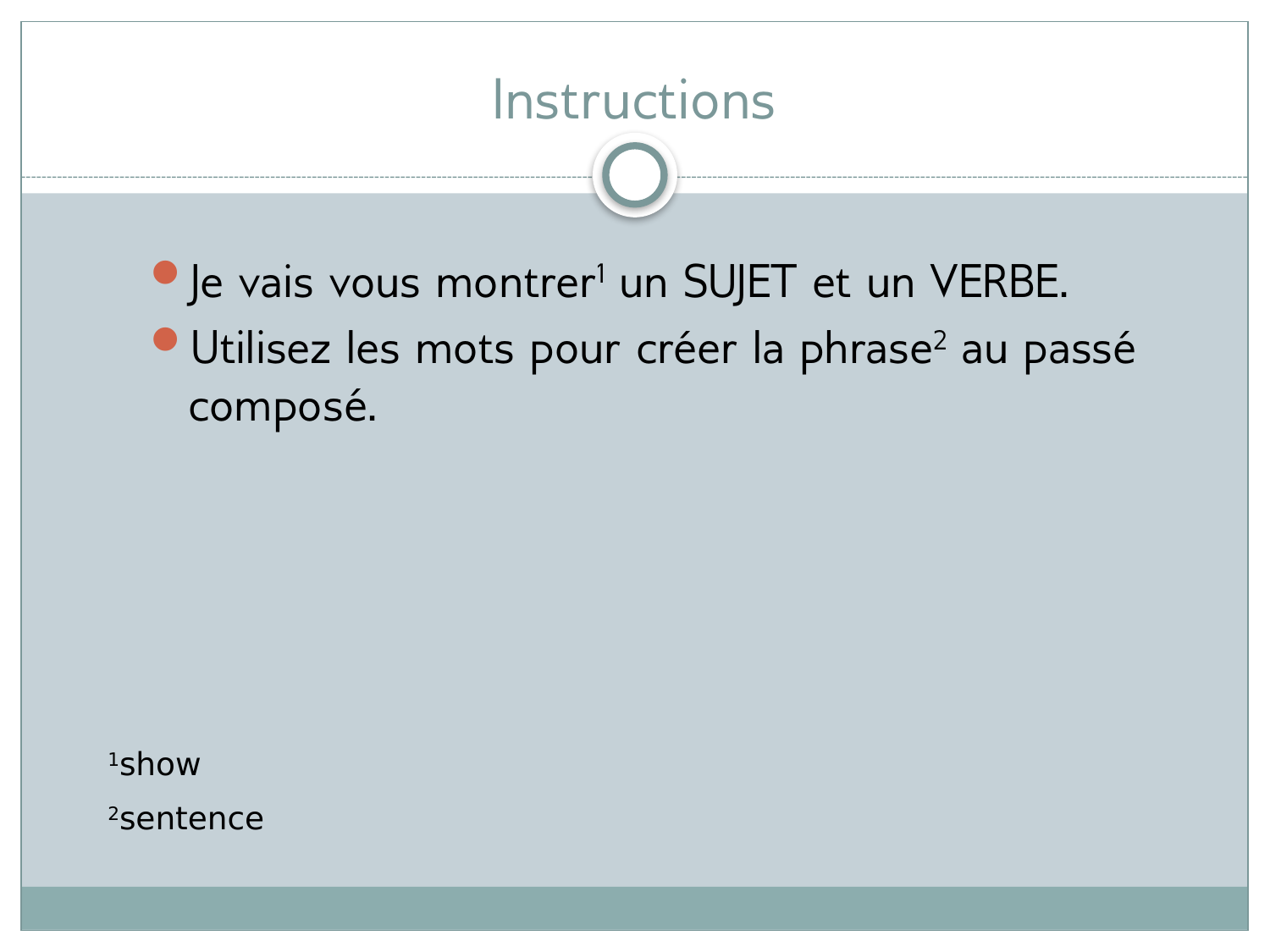

# Instructions
Je vais vous montrer1 un SUJET et un VERBE.
Utilisez les mots pour créer la phrase2 au passé composé.
1show
2sentence